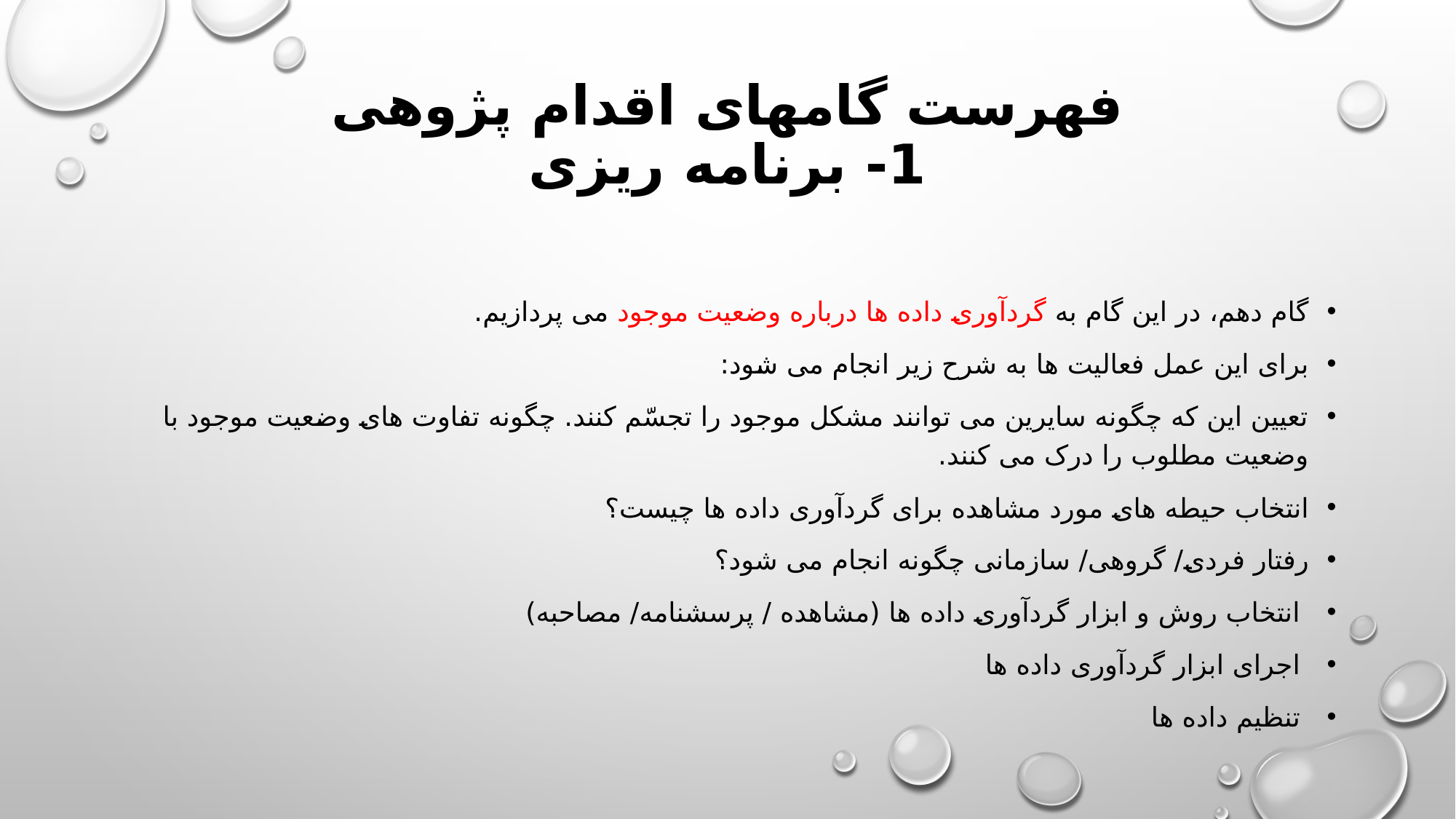

# فهرست گامهای اقدام پژوهی 1- برنامه ریزی
گام دهم، در این گام به گردآوری داده ها درباره وضعیت موجود می پردازیم.
برای این عمل فعالیت ها به شرح زیر انجام می شود:
تعیین این که چگونه سایرین می توانند مشکل موجود را تجسّم کنند. چگونه تفاوت های وضعیت موجود با وضعیت مطلوب را درک می کنند.
انتخاب حیطه های مورد مشاهده برای گردآوری داده ها چیست؟
رفتار فردی/ گروهی/ سازمانی چگونه انجام می شود؟
 انتخاب روش و ابزار گردآوری داده ها (مشاهده / پرسشنامه/ مصاحبه)
 اجرای ابزار گردآوری داده ها
 تنظیم داده ها